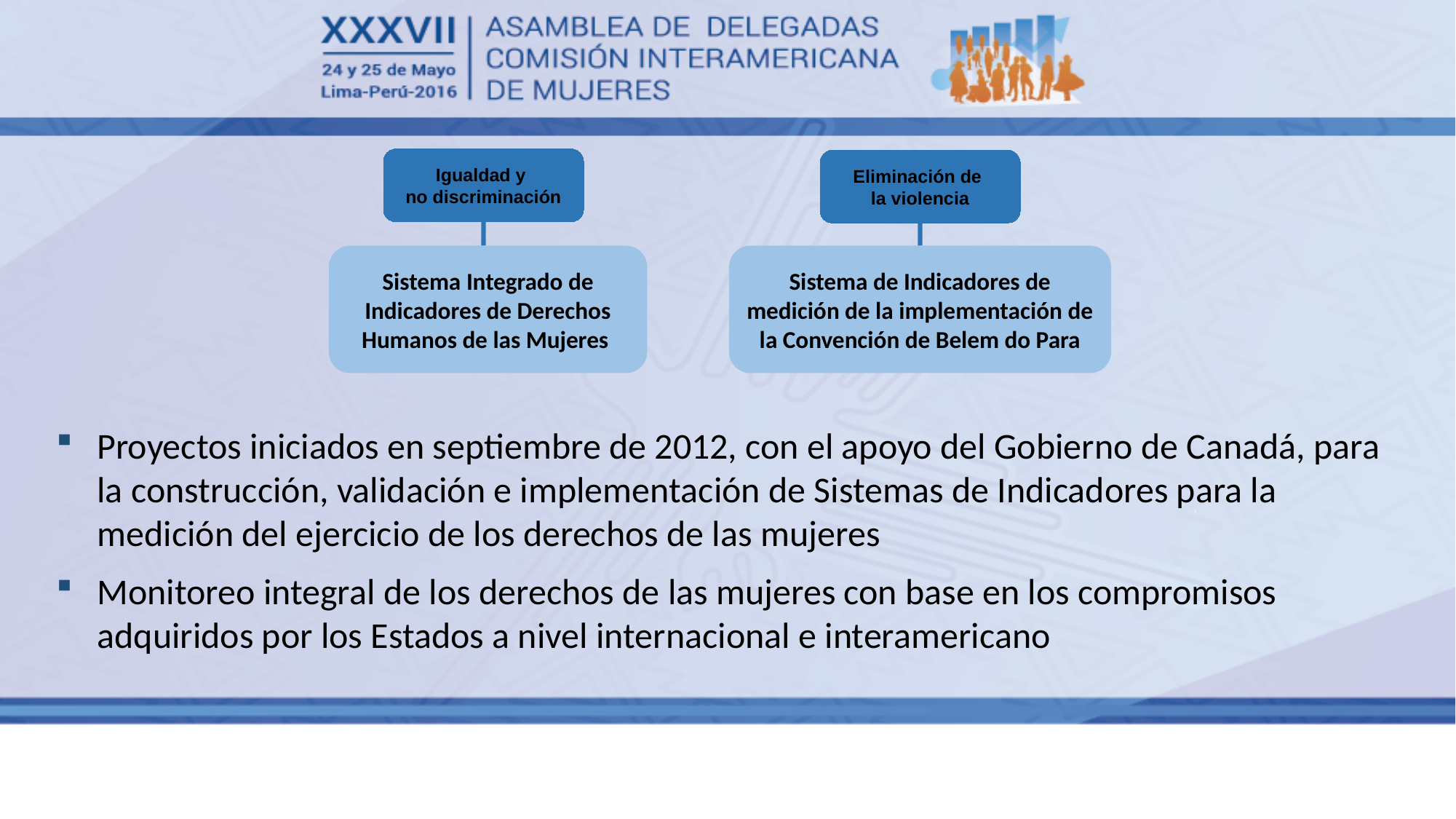

Igualdad y
no discriminación
Eliminación de
la violencia

Sistema Integrado de Indicadores de Derechos Humanos de las Mujeres
Sistema de Indicadores de medición de la implementación de la Convención de Belem do Para
Proyectos iniciados en septiembre de 2012, con el apoyo del Gobierno de Canadá, para la construcción, validación e implementación de Sistemas de Indicadores para la medición del ejercicio de los derechos de las mujeres

Monitoreo integral de los derechos de las mujeres con base en los compromisos adquiridos por los Estados a nivel internacional e interamericano